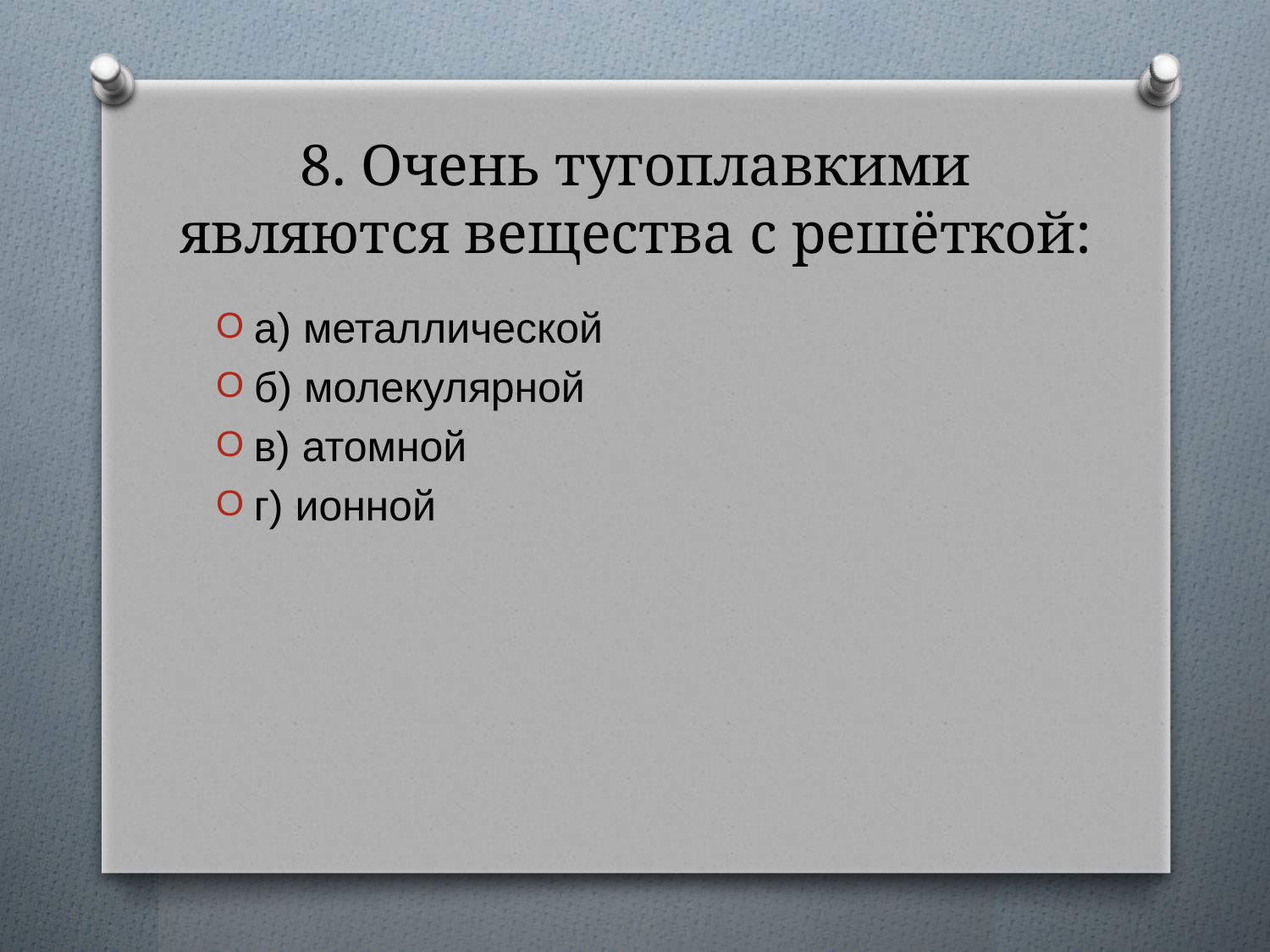

# 8. Очень тугоплавкими являются вещества с решёткой:
а) металлической
б) молекулярной
в) атомной
г) ионной